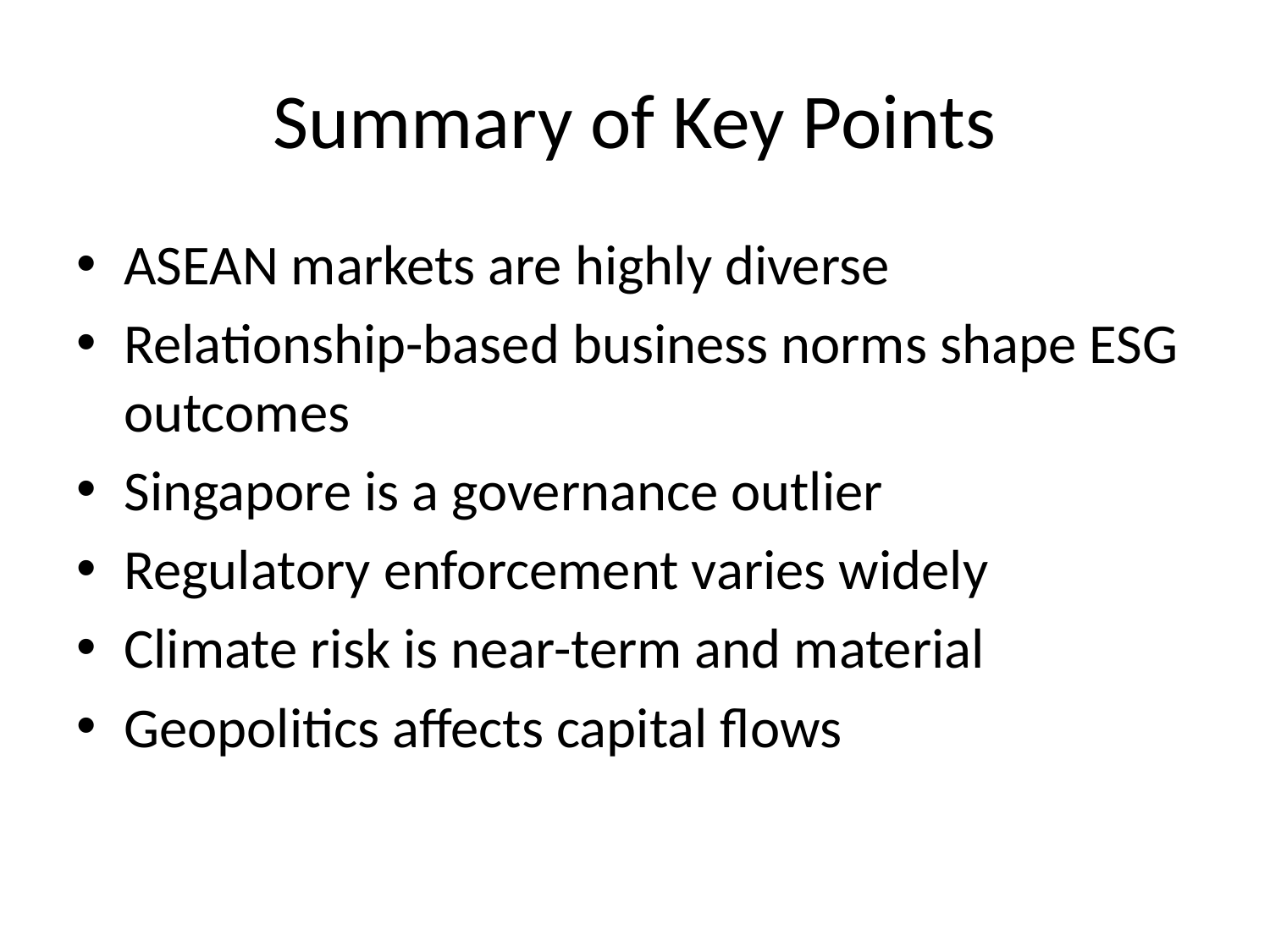

# Summary of Key Points
ASEAN markets are highly diverse
Relationship-based business norms shape ESG outcomes
Singapore is a governance outlier
Regulatory enforcement varies widely
Climate risk is near-term and material
Geopolitics affects capital flows